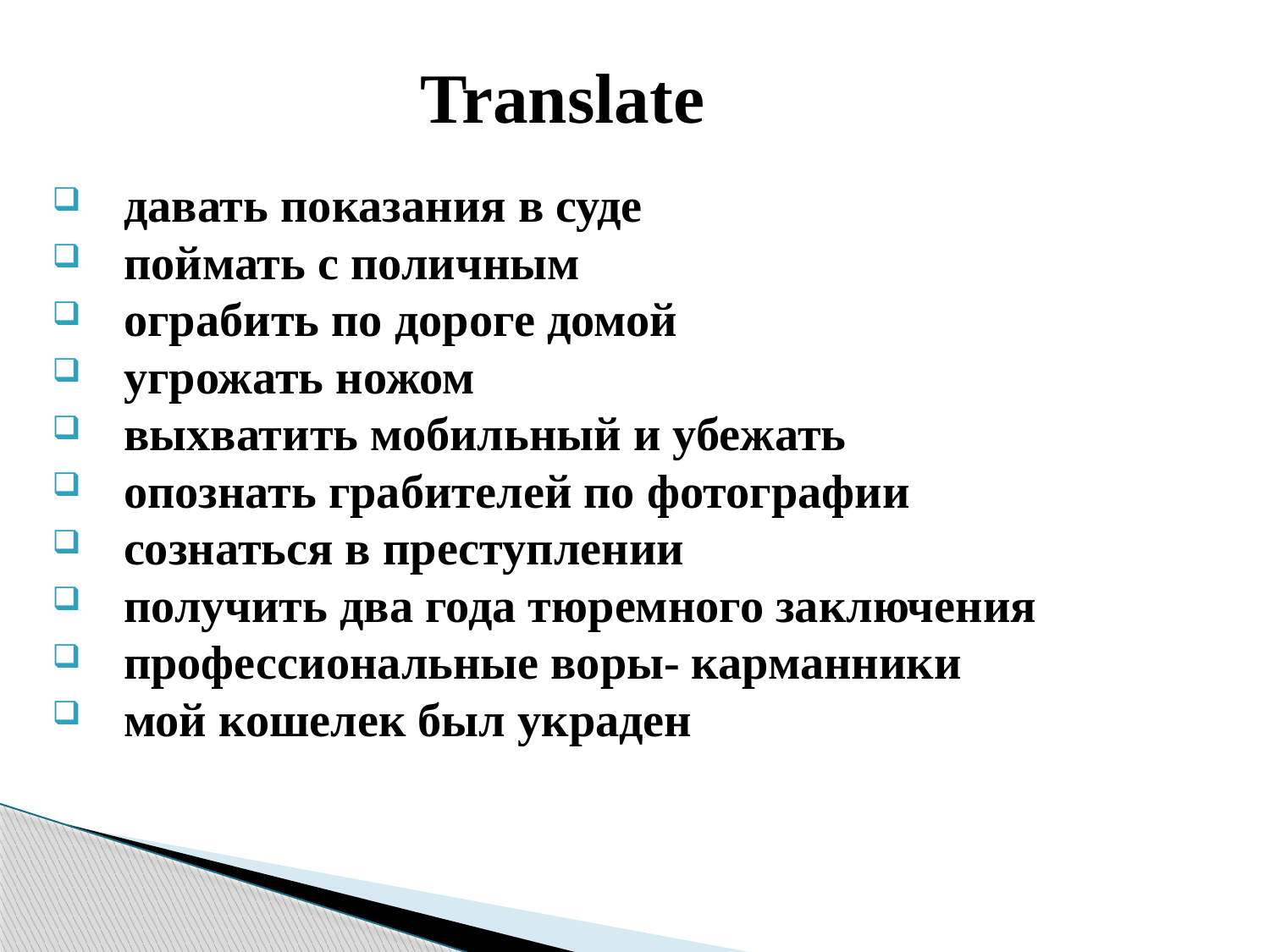

Translate
давать показания в суде
поймать с поличным
ограбить по дороге домой
угрожать ножом
выхватить мобильный и убежать
опознать грабителей по фотографии
сознаться в преступлении
получить два года тюремного заключения
профессиональные воры- карманники
мой кошелек был украден